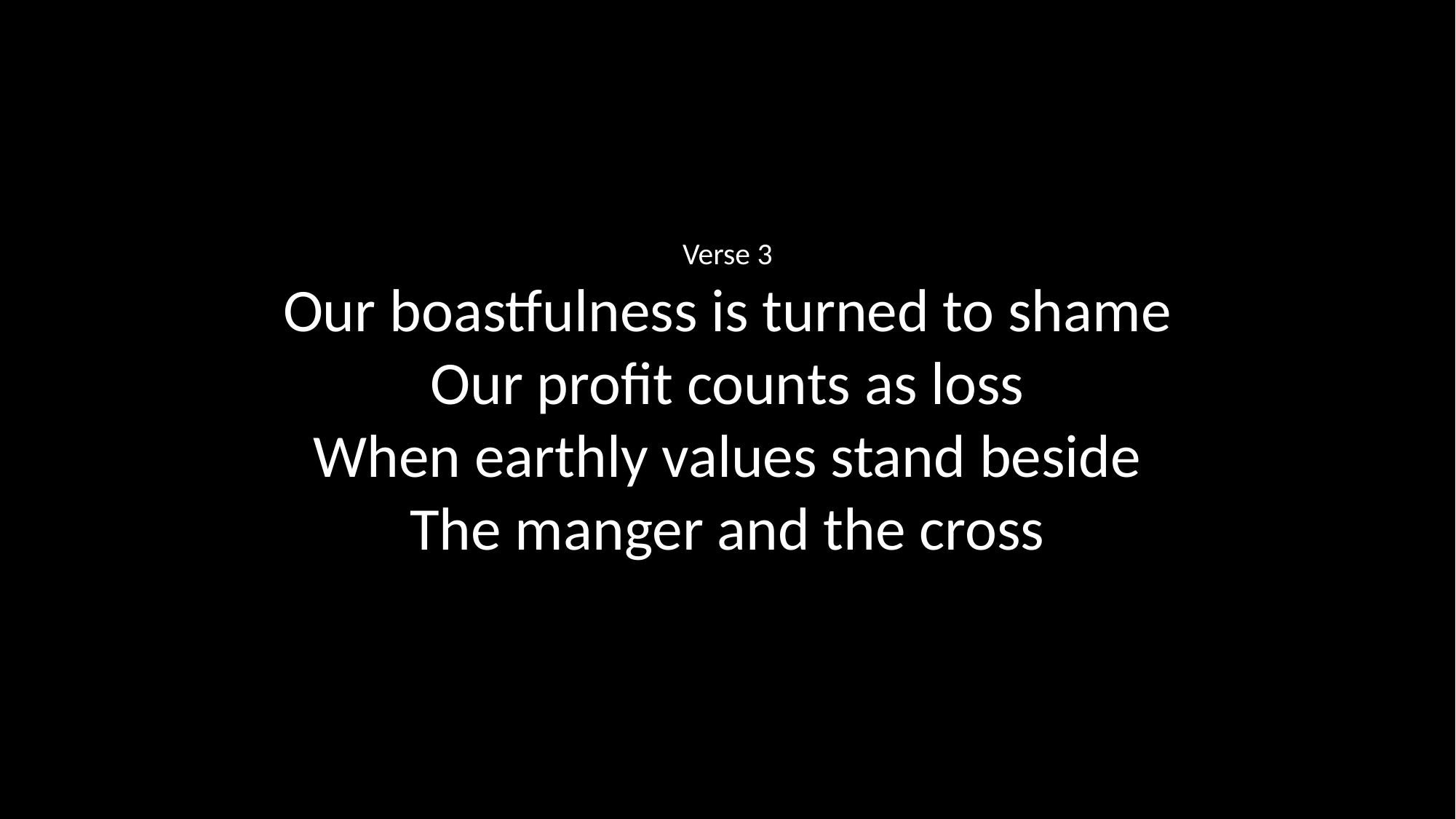

Verse 3
Our boastfulness is turned to shame
Our profit counts as loss
When earthly values stand beside
The manger and the cross